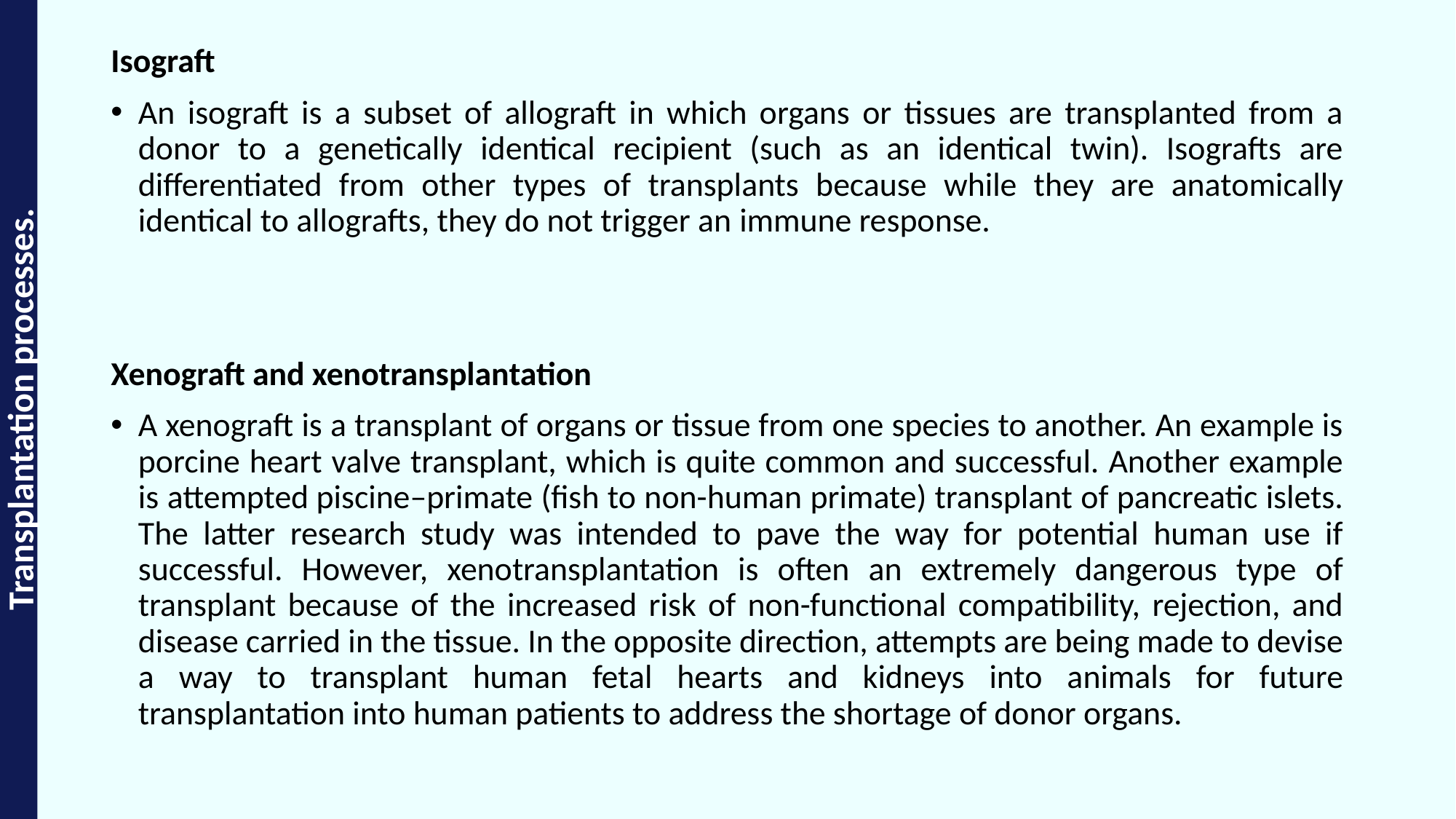

Transplantation processes.
Isograft
An isograft is a subset of allograft in which organs or tissues are transplanted from a donor to a genetically identical recipient (such as an identical twin). Isografts are differentiated from other types of transplants because while they are anatomically identical to allografts, they do not trigger an immune response.

Xenograft and xenotransplantation
A xenograft is a transplant of organs or tissue from one species to another. An example is porcine heart valve transplant, which is quite common and successful. Another example is attempted piscine–primate (fish to non-human primate) transplant of pancreatic islets. The latter research study was intended to pave the way for potential human use if successful. However, xenotransplantation is often an extremely dangerous type of transplant because of the increased risk of non-functional compatibility, rejection, and disease carried in the tissue. In the opposite direction, attempts are being made to devise a way to transplant human fetal hearts and kidneys into animals for future transplantation into human patients to address the shortage of donor organs.